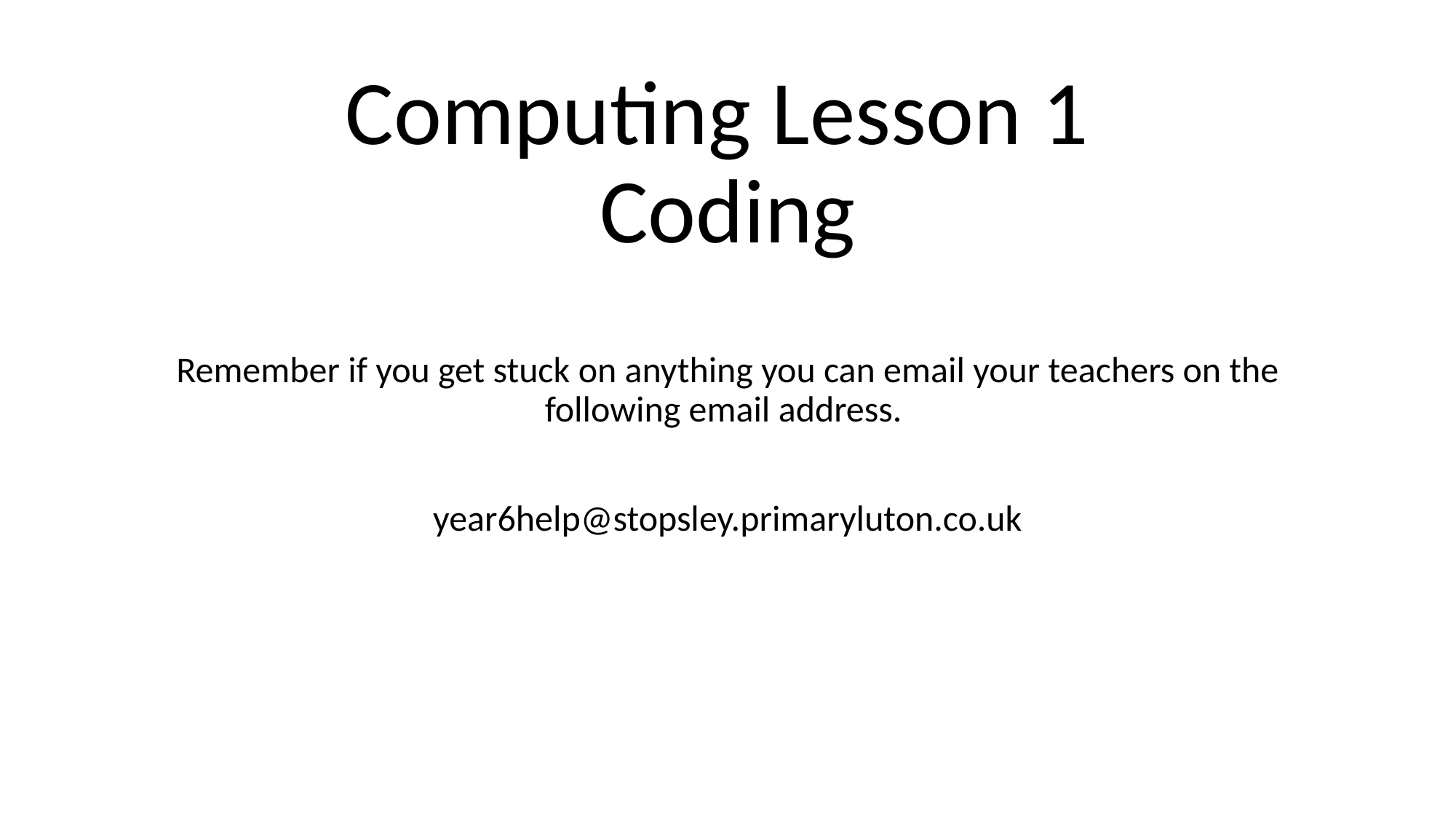

# Computing Lesson 1 Coding
Remember if you get stuck on anything you can email your teachers on the following email address.

year6help@stopsley.primaryluton.co.uk